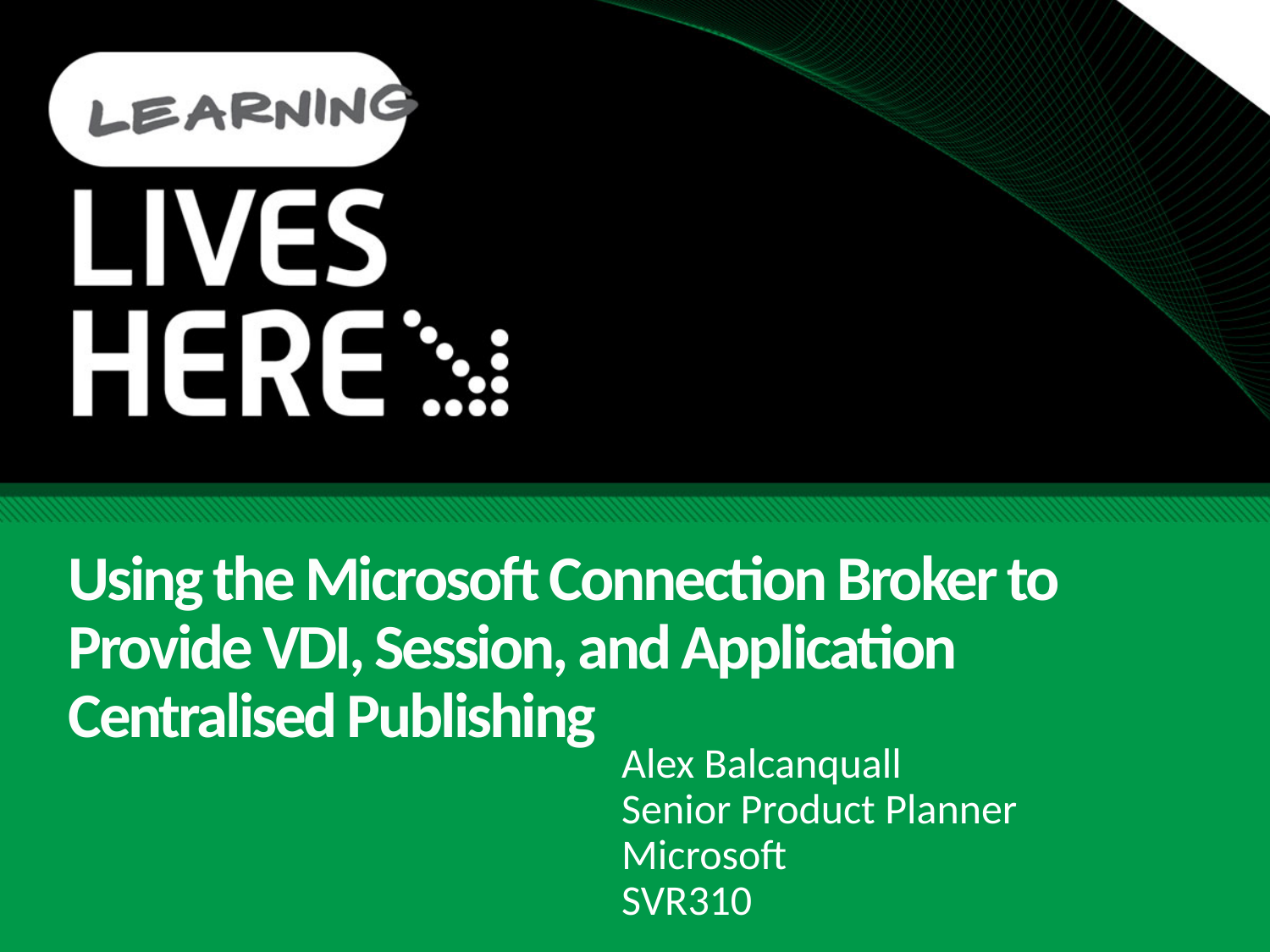

# Using the Microsoft Connection Broker to Provide VDI, Session, and Application Centralised Publishing
Alex Balcanquall
Senior Product Planner
Microsoft
SVR310